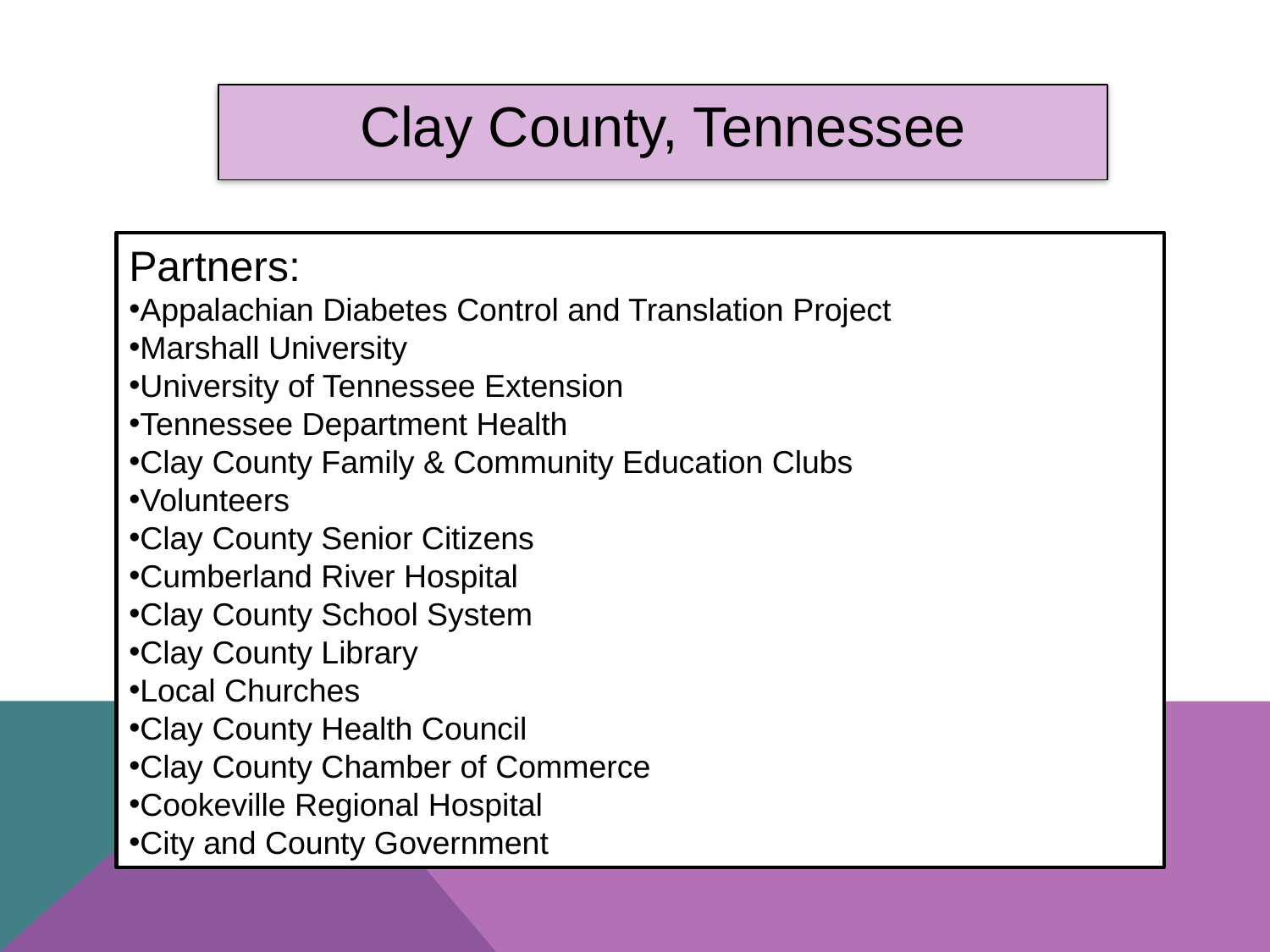

Clay County, Tennessee
Partners:
Appalachian Diabetes Control and Translation Project
Marshall University
University of Tennessee Extension
Tennessee Department Health
Clay County Family & Community Education Clubs
Volunteers
Clay County Senior Citizens
Cumberland River Hospital
Clay County School System
Clay County Library
Local Churches
Clay County Health Council
Clay County Chamber of Commerce
Cookeville Regional Hospital
City and County Government